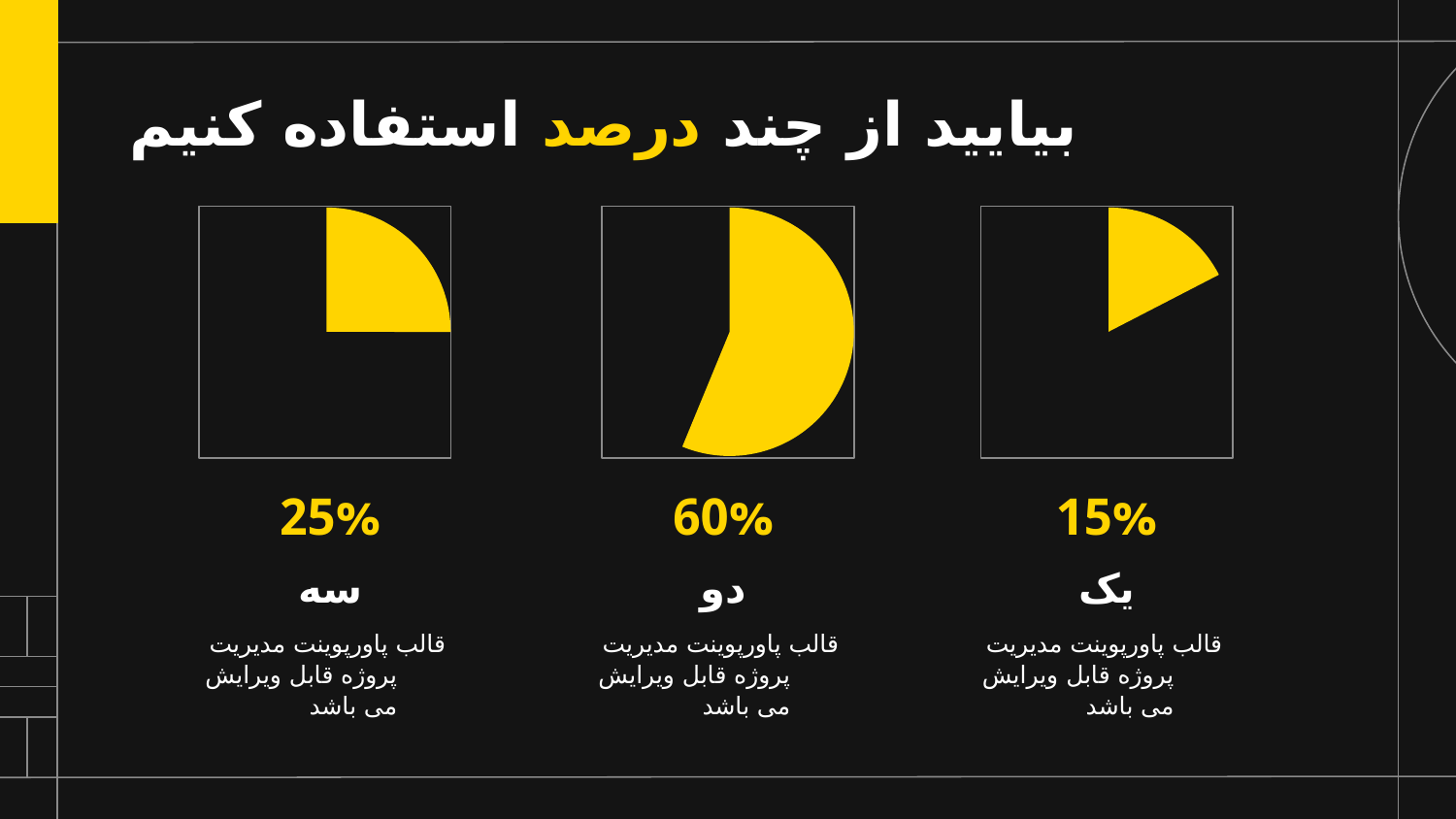

بیایید از چند درصد استفاده کنیم

# 25%
60%
15%
سه
دو
یک
قالب پاورپوینت مدیریت پروژه قابل ویرایش می باشد
قالب پاورپوینت مدیریت پروژه قابل ویرایش می باشد
قالب پاورپوینت مدیریت پروژه قابل ویرایش می باشد